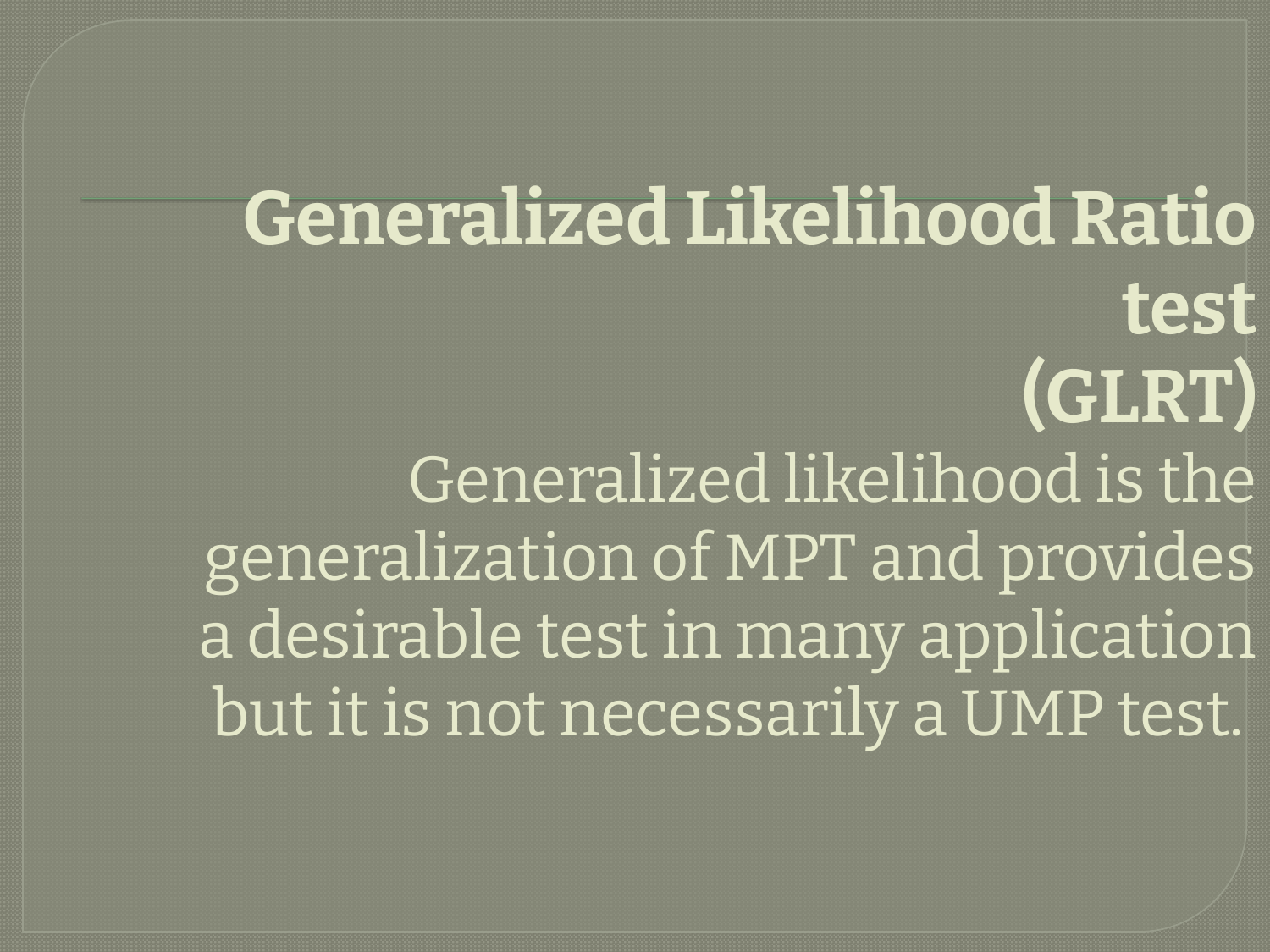

# Generalized Likelihood Ratio test (GLRT) Generalized likelihood is the generalization of MPT and provides a desirable test in many application but it is not necessarily a UMP test.